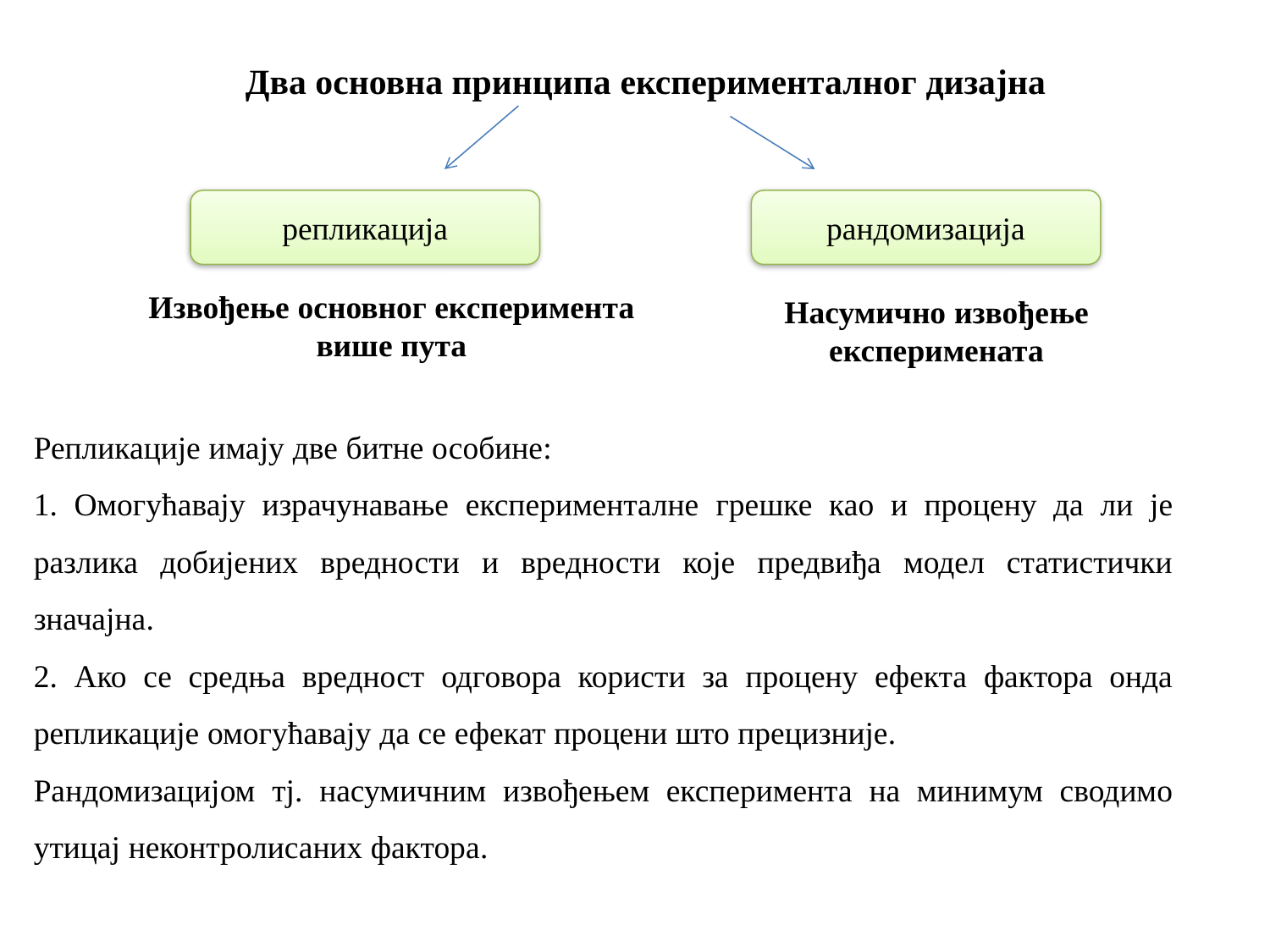

Два основна принципа експерименталног дизајна
репликација
рандомизација
Извођење основног експеримента
више пута
Насумично извођење
експеримената
Репликације имају две битне особине:
1. Омогућавају израчунавање експерименталне грешке као и процену да ли је разлика добијених вредности и вредности које предвиђа модел статистички значајна.
2. Ако се средња вредност одговора користи за процену ефекта фактора онда репликације омогућавају да се ефекат процени што прецизније.
Рандомизацијом тј. насумичним извођењем експеримента на минимум сводимо утицај неконтролисаних фактора.